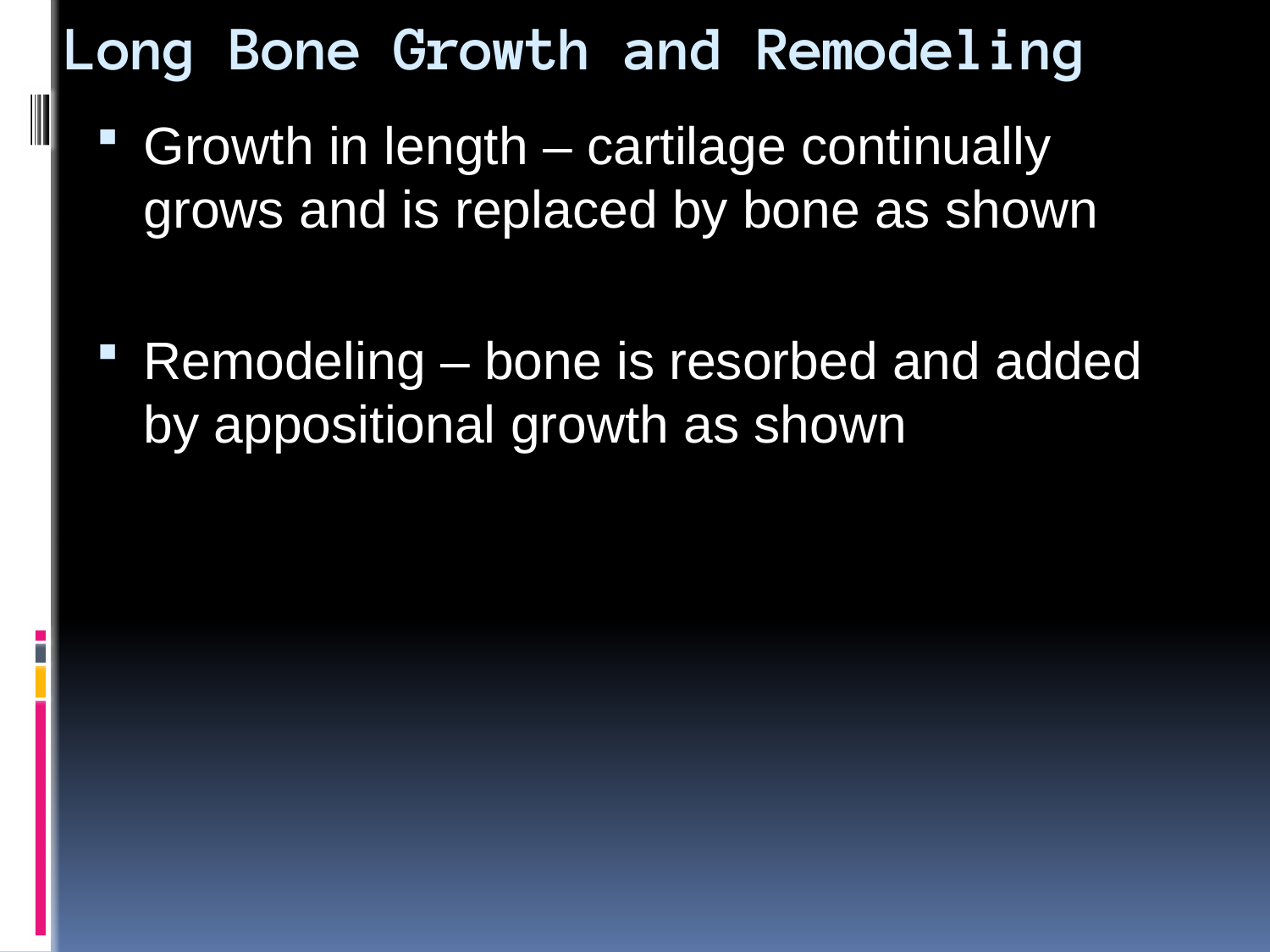

# Long Bone Growth and Remodeling
Growth in length – cartilage continually grows and is replaced by bone as shown

Remodeling – bone is resorbed and added by appositional growth as shown